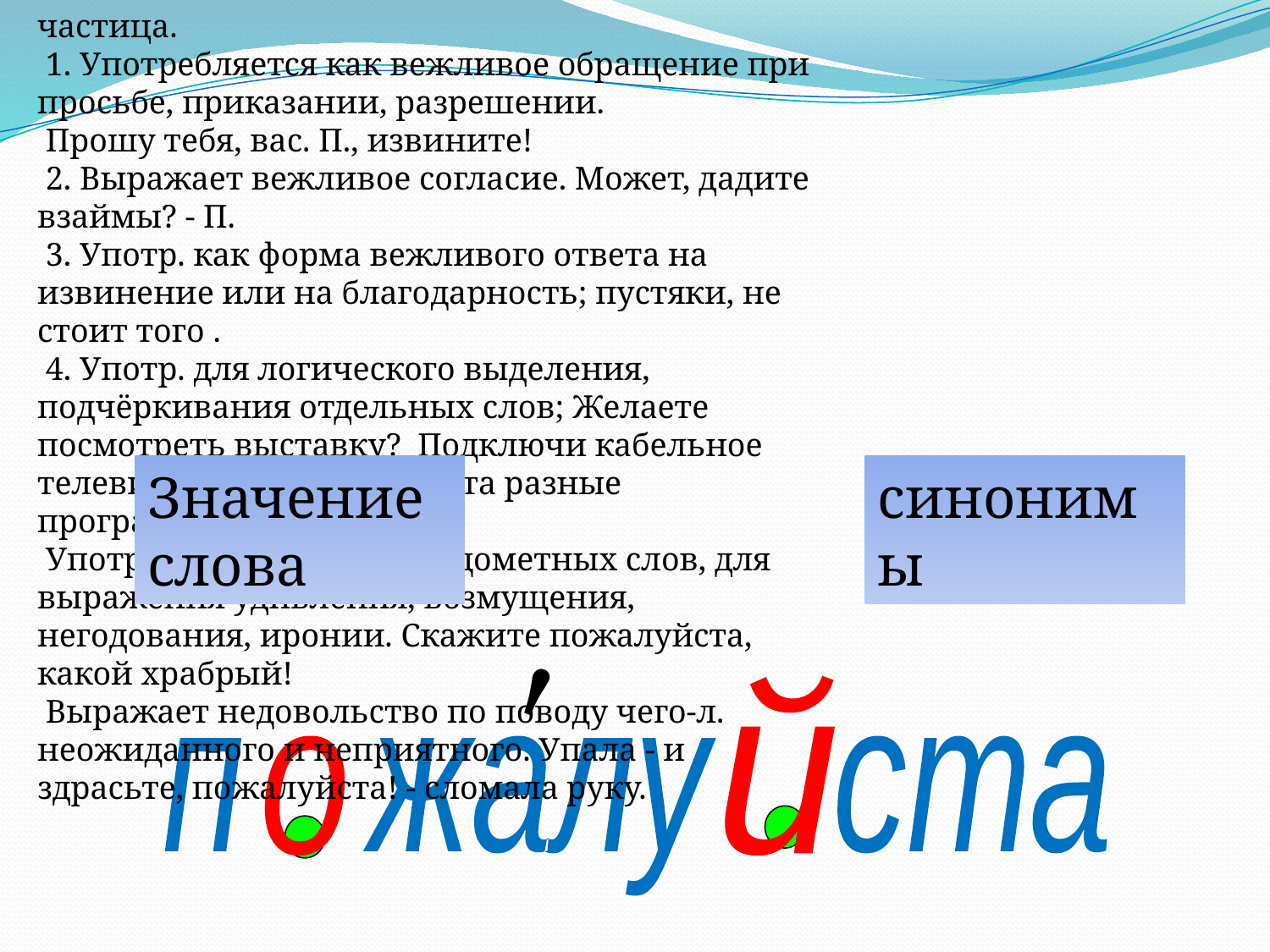

частица.
 1. Употребляется как вежливое обращение при просьбе, приказании, разрешении.
 Прошу тебя, вас. П., извините!
 2. Выражает вежливое согласие. Может, дадите взаймы? - П.
 3. Употр. как форма вежливого ответа на извинение или на благодарность; пустяки, не стоит того .
 4. Употр. для логического выделения, подчёркивания отдельных слов; Желаете посмотреть выставку?  Подключи кабельное телевидение - и пожалуйста разные программы.
 Употр. для усиления междометных слов, для выражения удивления, возмущения, негодования, иронии. Скажите пожалуйста, какой храбрый!
 Выражает недовольство по поводу чего-л. неожиданного и неприятного. Упала - и здрасьте, пожалуйста! - сломала руку.
просьба

Значение слова
синонимы
′
й
п   жалу   ста
о